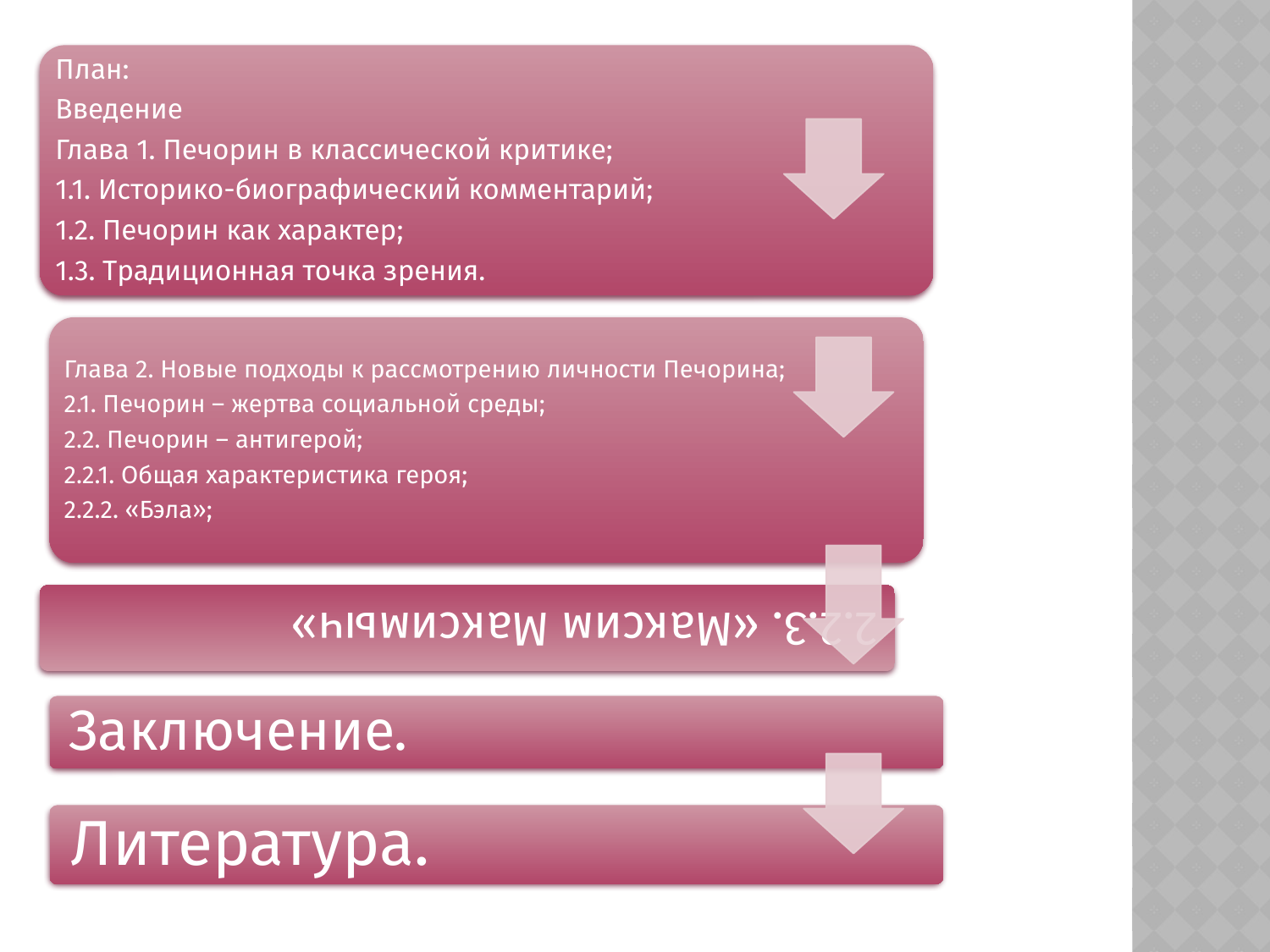

План:
Введение
Глава 1. Печорин в классической критике;
1.1. Историко-биографический комментарий;
1.2. Печорин как характер;
1.3. Традиционная точка зрения.
Глава 2. Новые подходы к рассмотрению личности Печорина;
2.1. Печорин – жертва социальной среды;
2.2. Печорин – антигерой;
2.2.1. Общая характеристика героя;
2.2.2. «Бэла»;
Литература.
Заключение.
2.2.3. «Максим Максимыч»